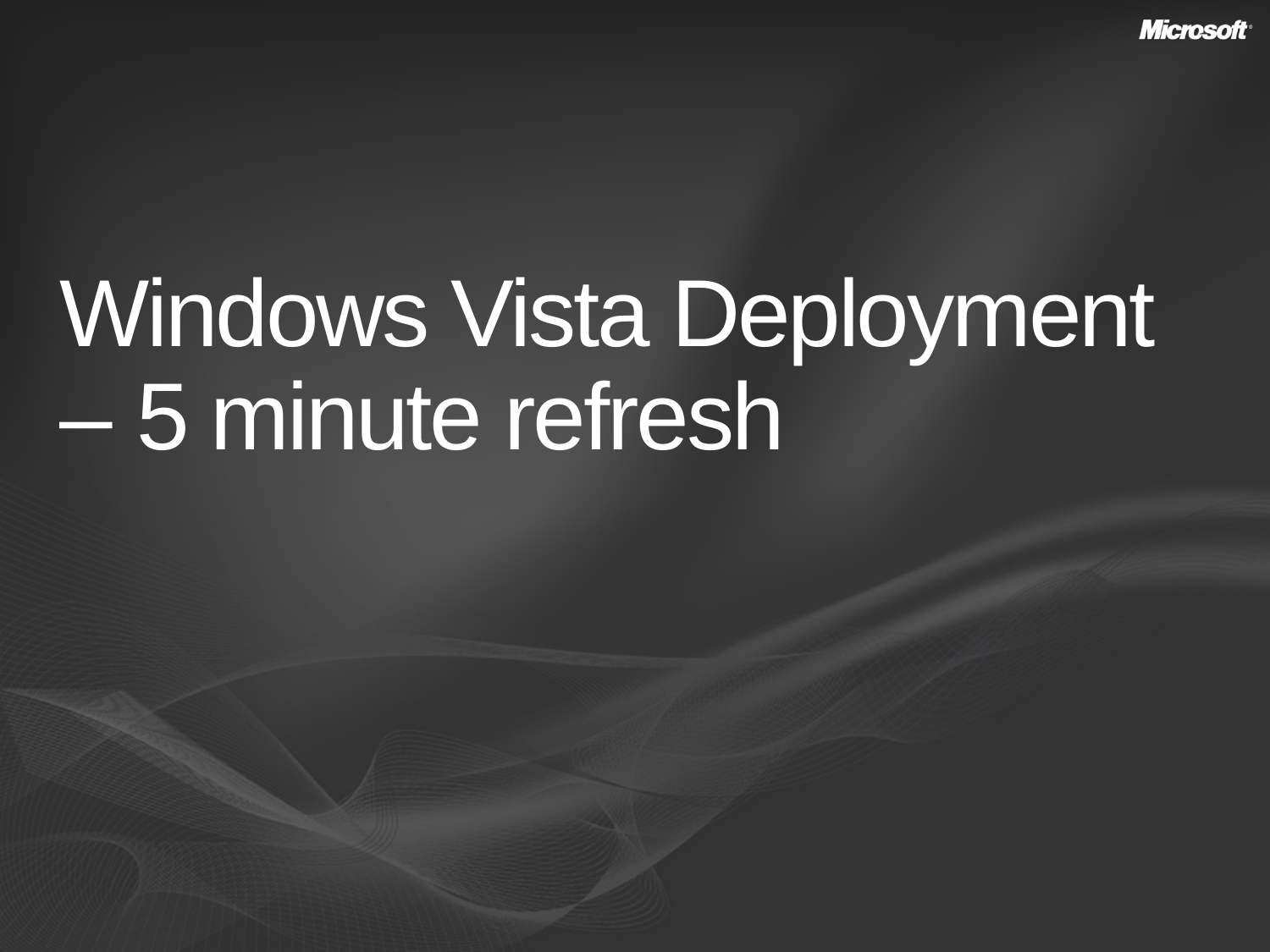

# Windows Vista Deployment – 5 minute refresh